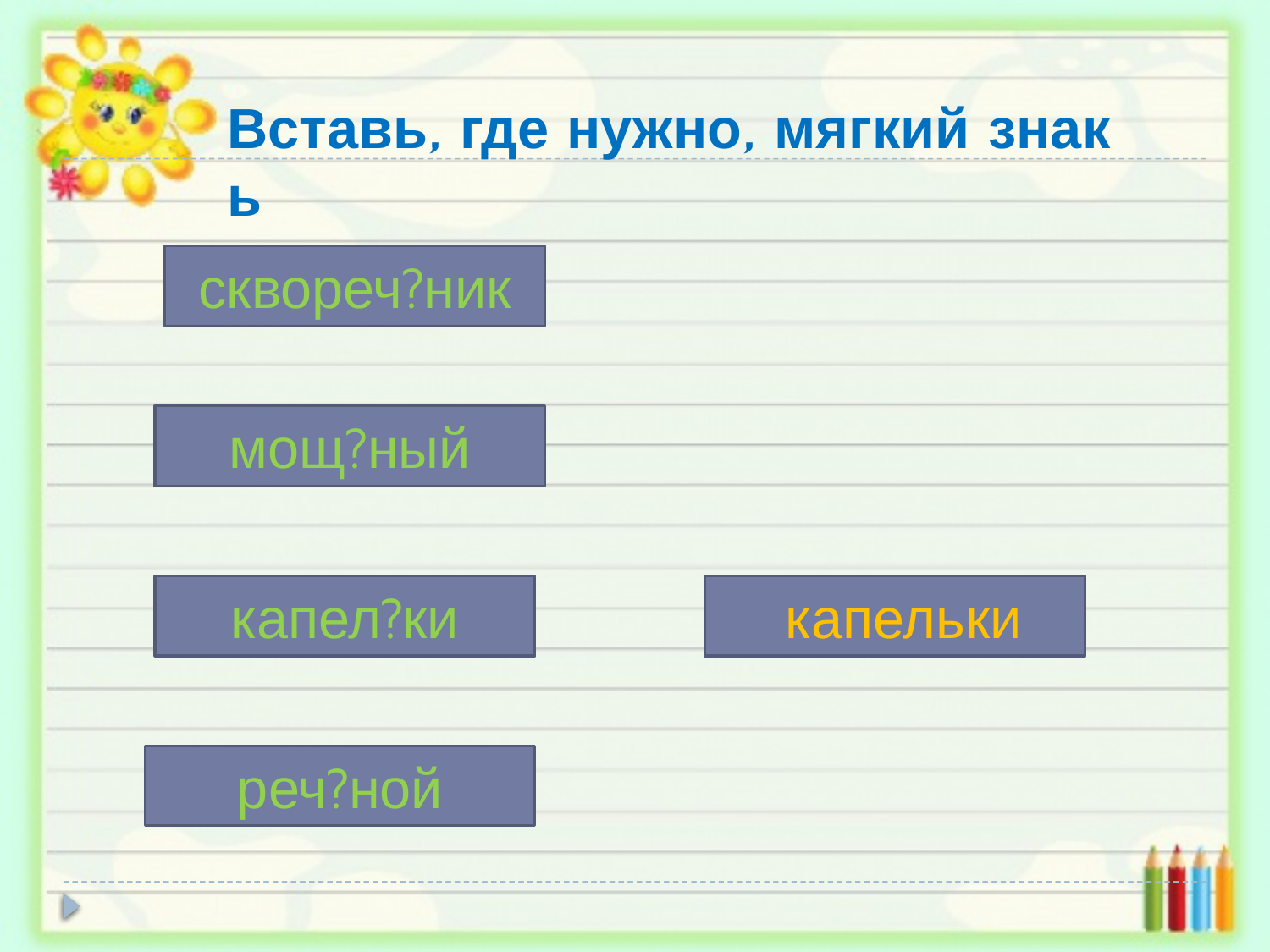

Вставь, где нужно, мягкий знак ь
сквореч?ник
мощ?ный
капел?ки
 капельки
реч?ной